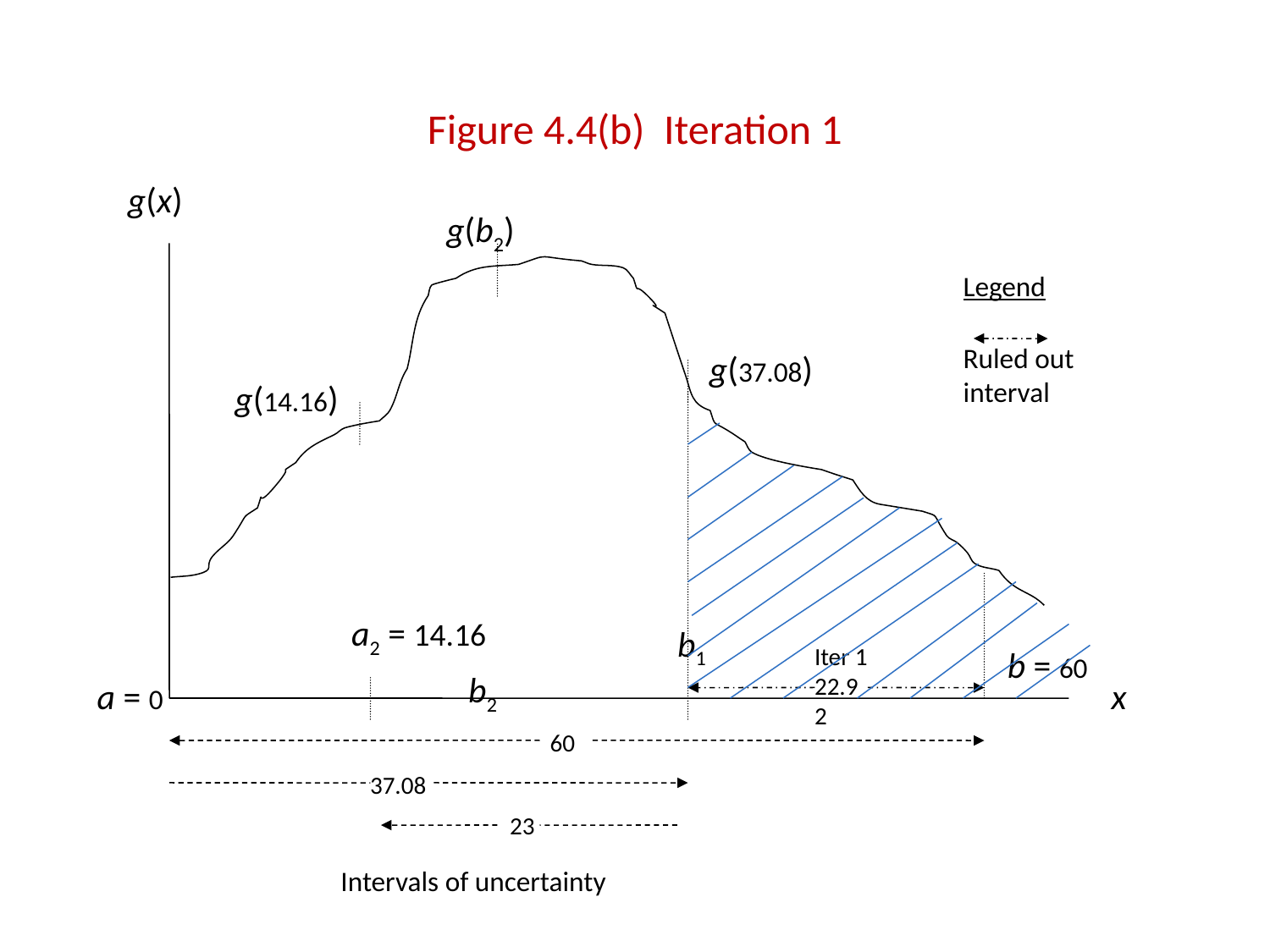

# Figure 4.4(b)  Iteration 1
g(x)
g(b2)

Legend

Ruled out
interval

g(37.08)

g(14.16)

a2 = 14.16

b2
b1
Iter 1
22.92
b = 60
a = 0
x

60

37.08

23

Intervals of uncertainty